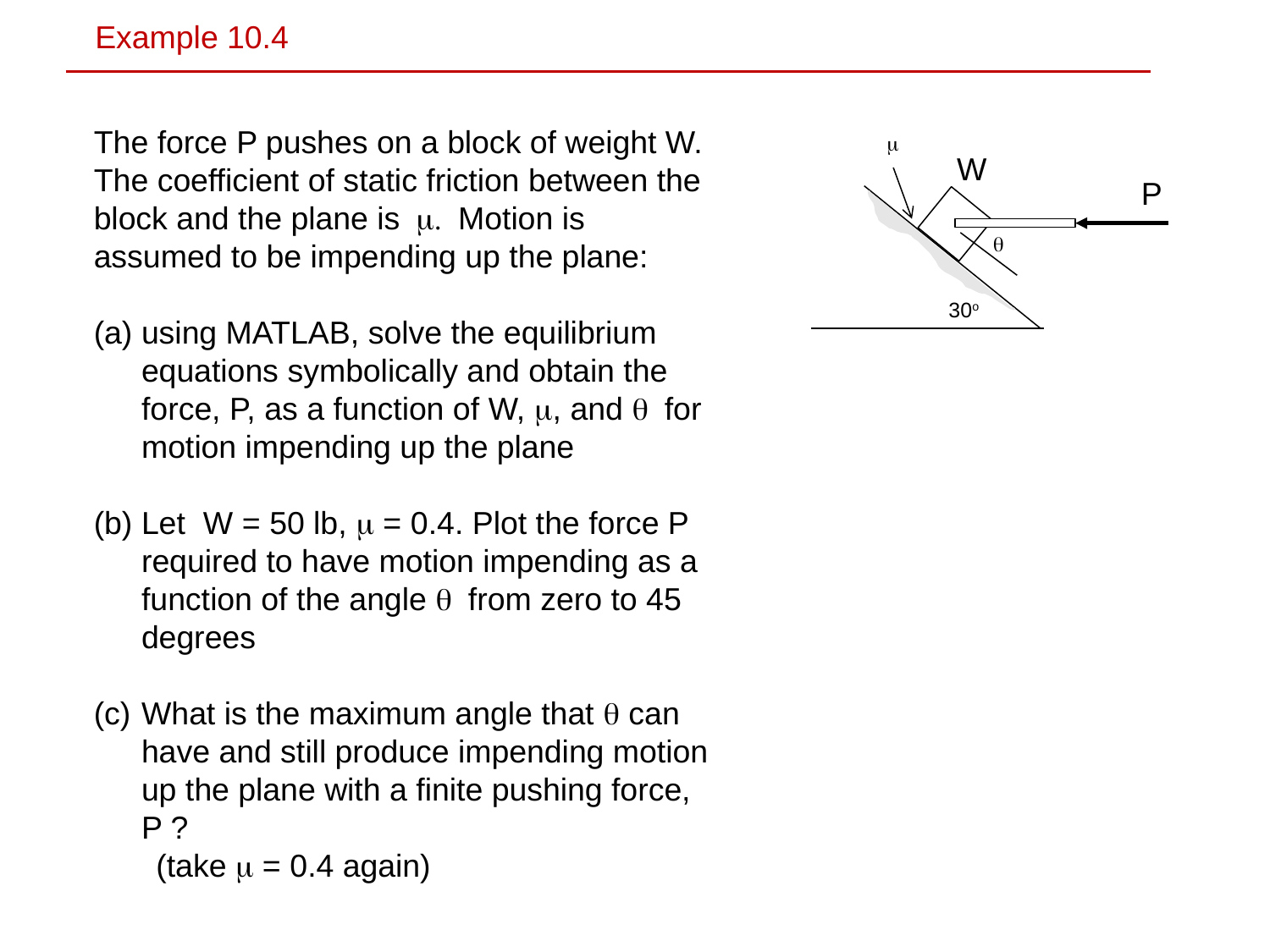

Example 10.4
The force P pushes on a block of weight W. The coefficient of static friction between the block and the plane is μ. Motion is assumed to be impending up the plane:

using MATLAB, solve the equilibrium equations symbolically and obtain the force, P, as a function of W, μ, and θ for motion impending up the plane

Let  W = 50 lb, μ = 0.4. Plot the force P required to have motion impending as a function of the angle θ from zero to 45 degrees

What is the maximum angle that θ can have and still produce impending motion up the plane with a finite pushing force, P ?
       (take μ = 0.4 again)
μ
W
P

θ
30o